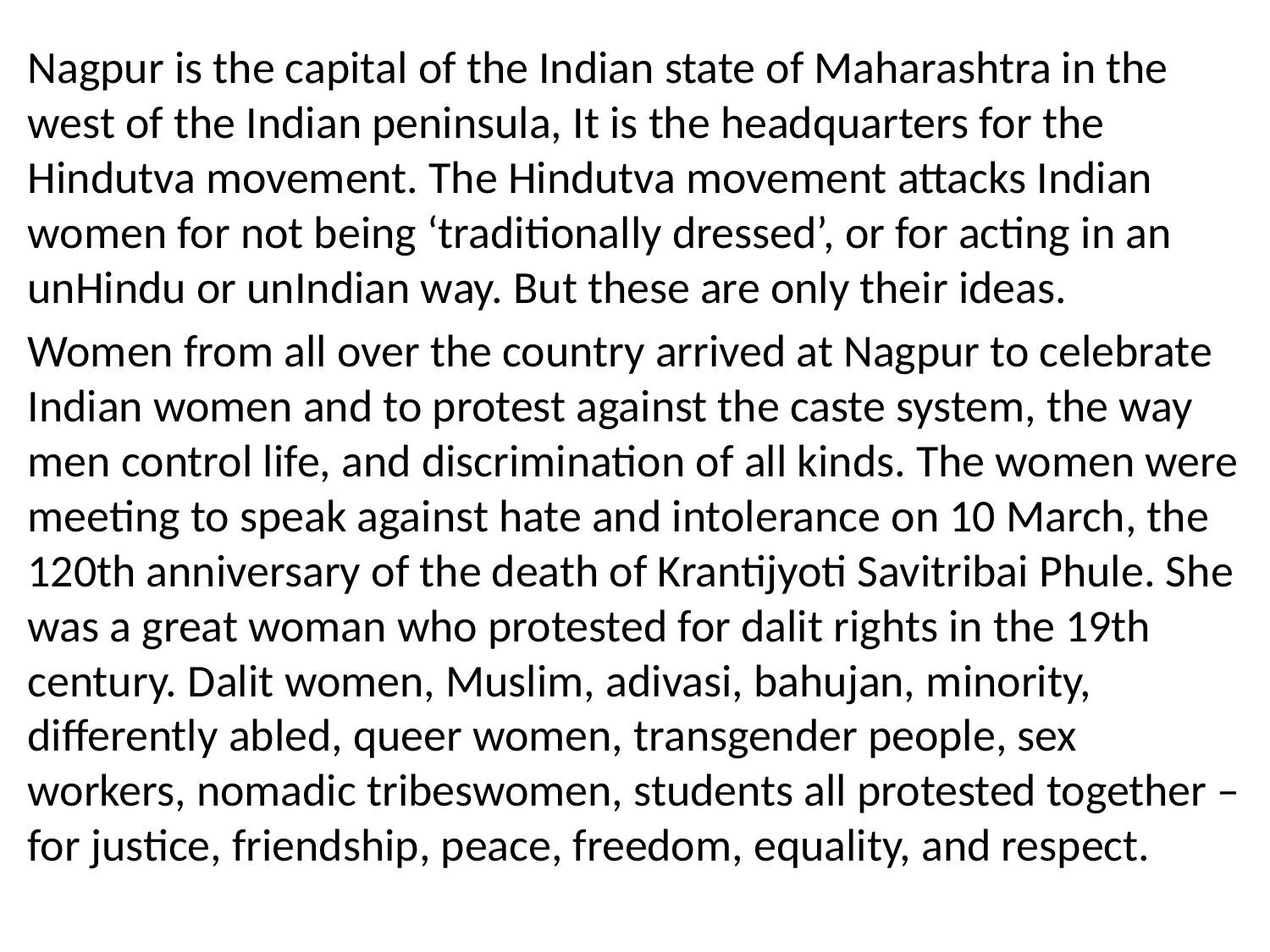

Nagpur is the capital of the Indian state of Maharashtra in the west of the Indian peninsula, It is the headquarters for the Hindutva movement. The Hindutva movement attacks Indian women for not being ‘traditionally dressed’, or for acting in an unHindu or unIndian way. But these are only their ideas.
Women from all over the country arrived at Nagpur to celebrate Indian women and to protest against the caste system, the way men control life, and discrimination of all kinds. The women were meeting to speak against hate and intolerance on 10 March, the 120th anniversary of the death of Krantijyoti Savitribai Phule. She was a great woman who protested for dalit rights in the 19th century. Dalit women, Muslim, adivasi, bahujan, minority, differently abled, queer women, transgender people, sex workers, nomadic tribeswomen, students all protested together – for justice, friendship, peace, freedom, equality, and respect.